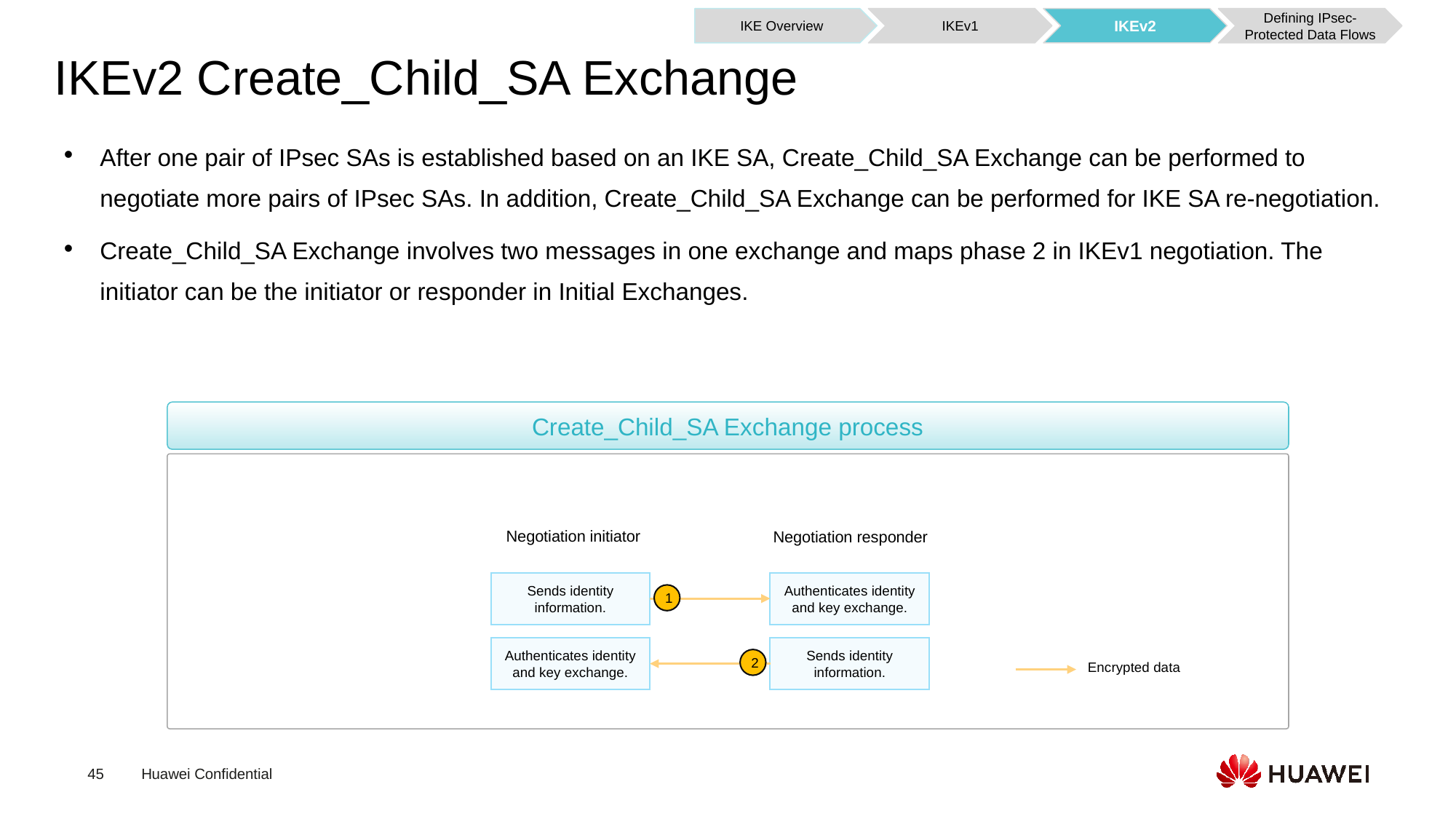

IKE Overview
IKEv1
IKEv2
Defining IPsec-Protected Data Flows
# IKEv2 Create_Child_SA Exchange
After one pair of IPsec SAs is established based on an IKE SA, Create_Child_SA Exchange can be performed to negotiate more pairs of IPsec SAs. In addition, Create_Child_SA Exchange can be performed for IKE SA re-negotiation.
Create_Child_SA Exchange involves two messages in one exchange and maps phase 2 in IKEv1 negotiation. The initiator can be the initiator or responder in Initial Exchanges.
Create_Child_SA Exchange process

Negotiation initiator
Negotiation responder
Sends identity information.
Authenticates identity and key exchange.
1
Authenticates identity and key exchange.
Sends identity information.
2
Encrypted data